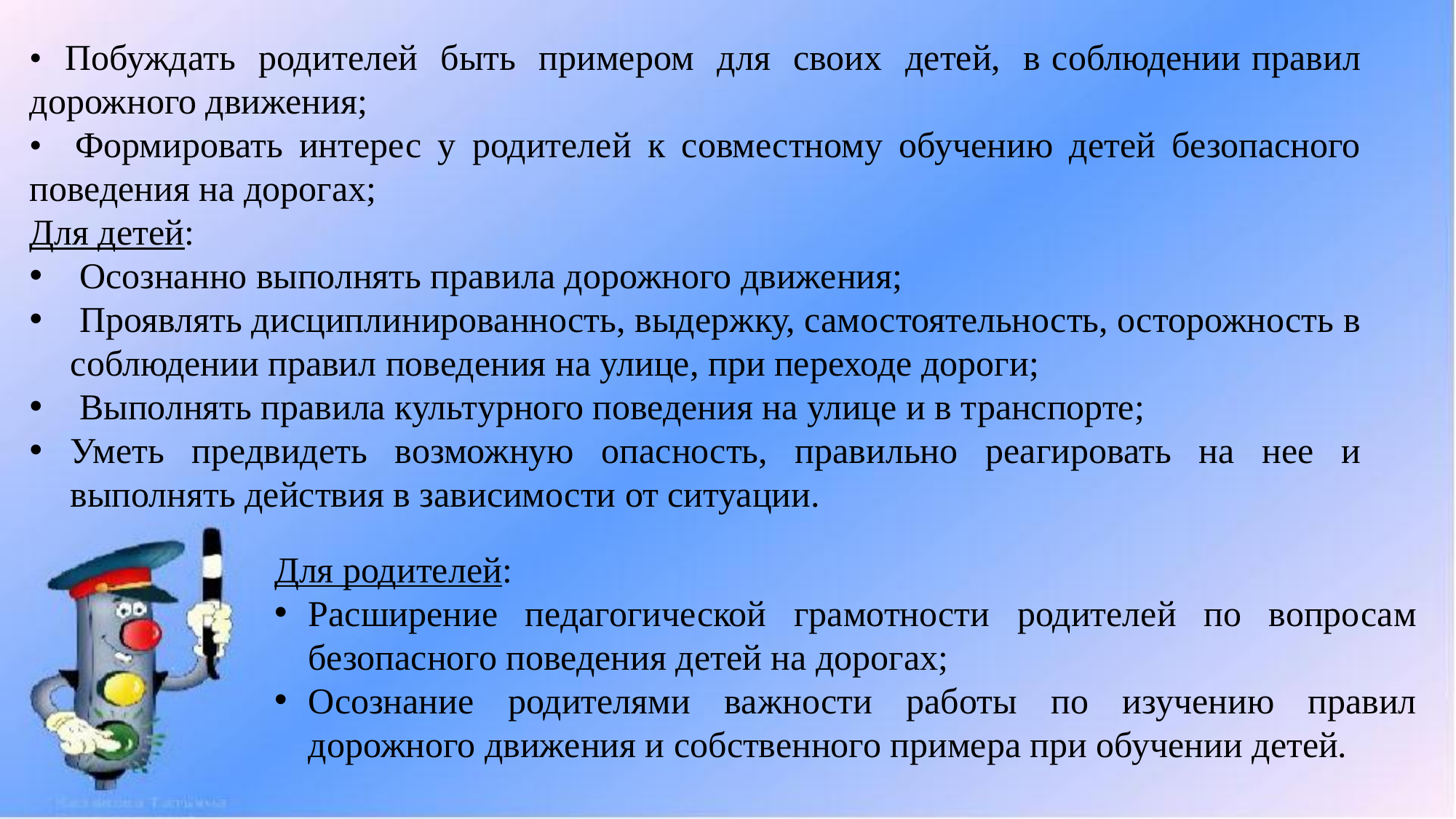

•  Побуждать  родителей  быть  примером  для  своих  детей,  в соблюдении правил дорожного движения;
•  Формировать интерес у родителей к совместному обучению детей безопасного поведения на дорогах;
Для детей:
 Осознанно выполнять правила дорожного движения;
 Проявлять дисциплинированность, выдержку, самостоятельность, осторожность в соблюдении правил поведения на улице, при переходе дороги;
 Выполнять правила культурного поведения на улице и в транспорте;
Уметь предвидеть возможную опасность, правильно реагировать на нее и выполнять действия в зависимости от ситуации.
Для родителей:
Расширение педагогической грамотности родителей по вопросам безопасного поведения детей на дорогах;
Осознание родителями важности работы по изучению правил дорожного движения и собственного примера при обучении детей.